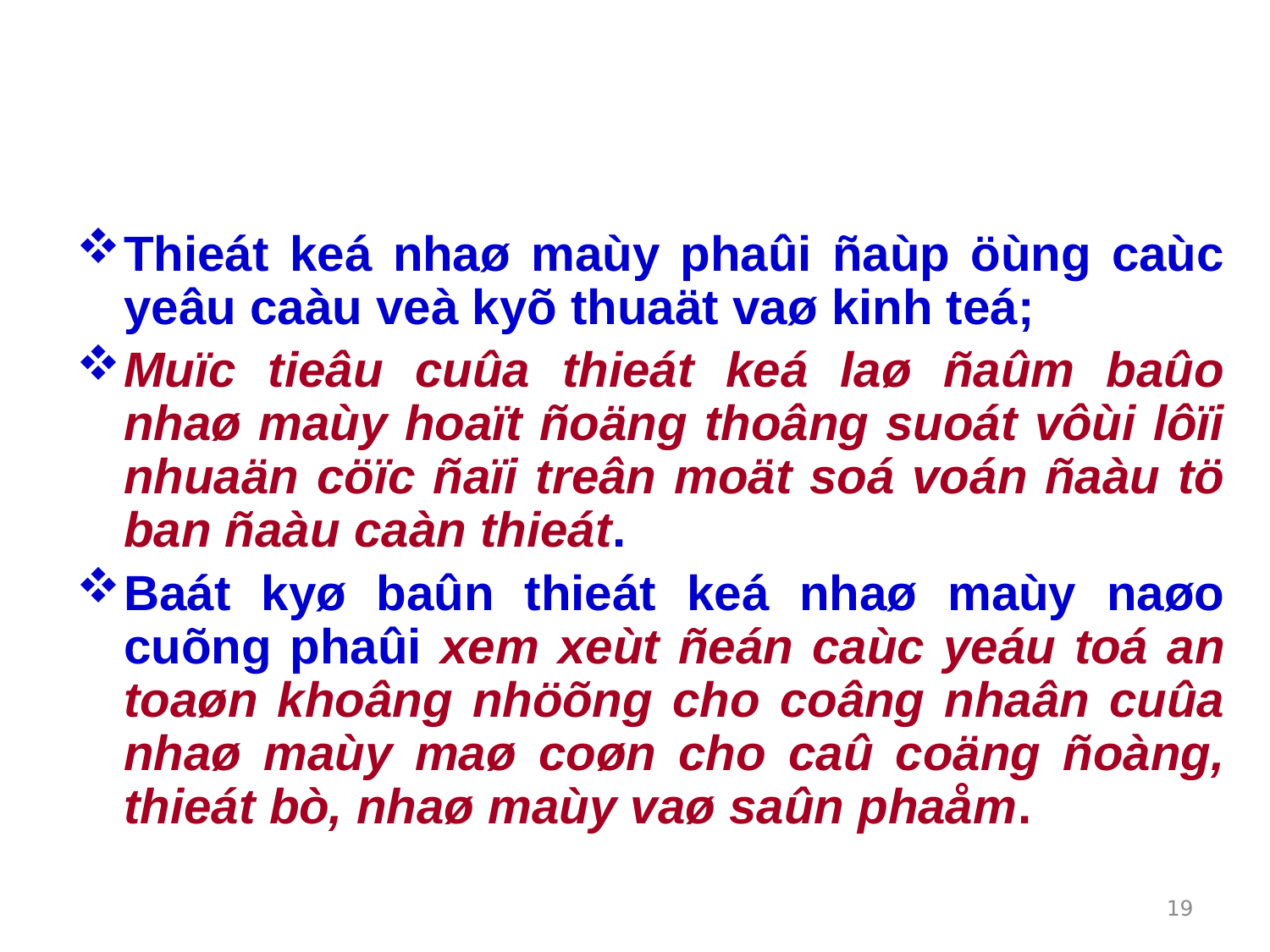

Thieát keá nhaø maùy phaûi ñaùp öùng caùc yeâu caàu veà kyõ thuaät vaø kinh teá;
Muïc tieâu cuûa thieát keá laø ñaûm baûo nhaø maùy hoaït ñoäng thoâng suoát vôùi lôïi nhuaän cöïc ñaïi treân moät soá voán ñaàu tö ban ñaàu caàn thieát.
Baát kyø baûn thieát keá nhaø maùy naøo cuõng phaûi xem xeùt ñeán caùc yeáu toá an toaøn khoâng nhöõng cho coâng nhaân cuûa nhaø maùy maø coøn cho caû coäng ñoàng, thieát bò, nhaø maùy vaø saûn phaåm.
19